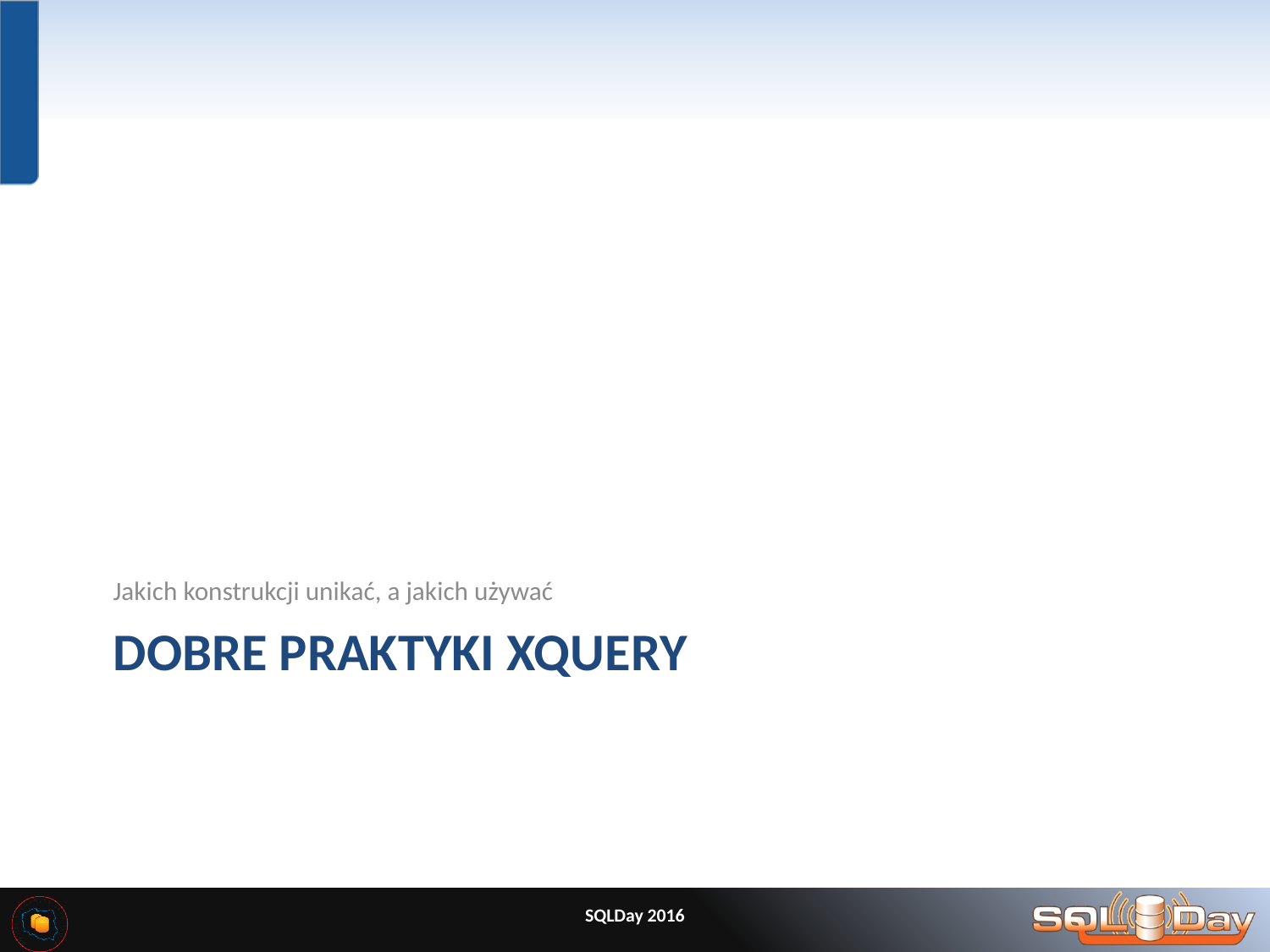

Jakich konstrukcji unikać, a jakich używać
# DOBRE PRAKTYKI XQUERY
SQLDay 2016